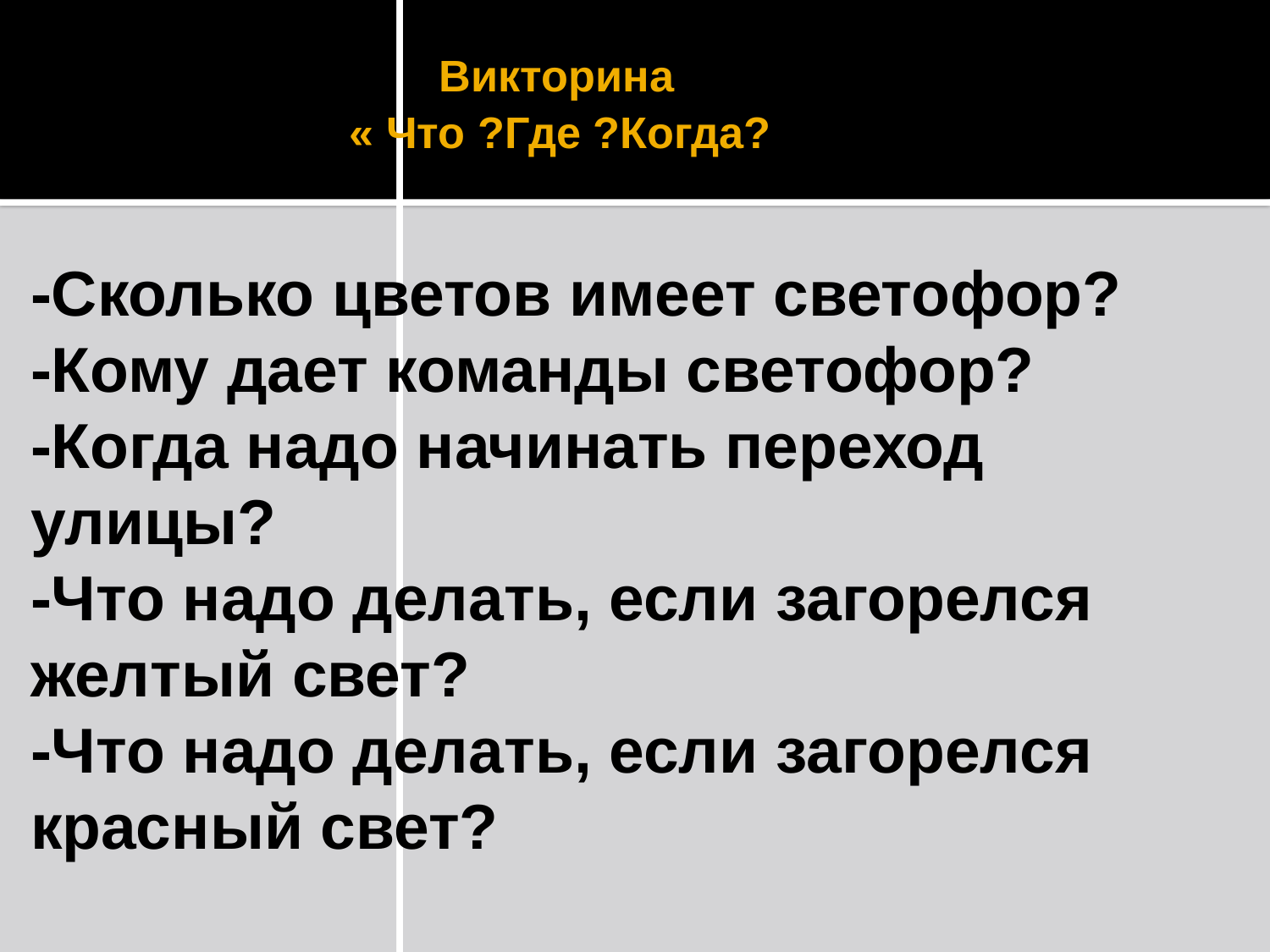

# Викторина « Что ?Где ?Когда?
-Сколько цветов имеет светофор?
-Кому дает команды светофор?
-Когда надо начинать переход улицы?
-Что надо делать, если загорелся  желтый свет?
-Что надо делать, если загорелся красный свет?